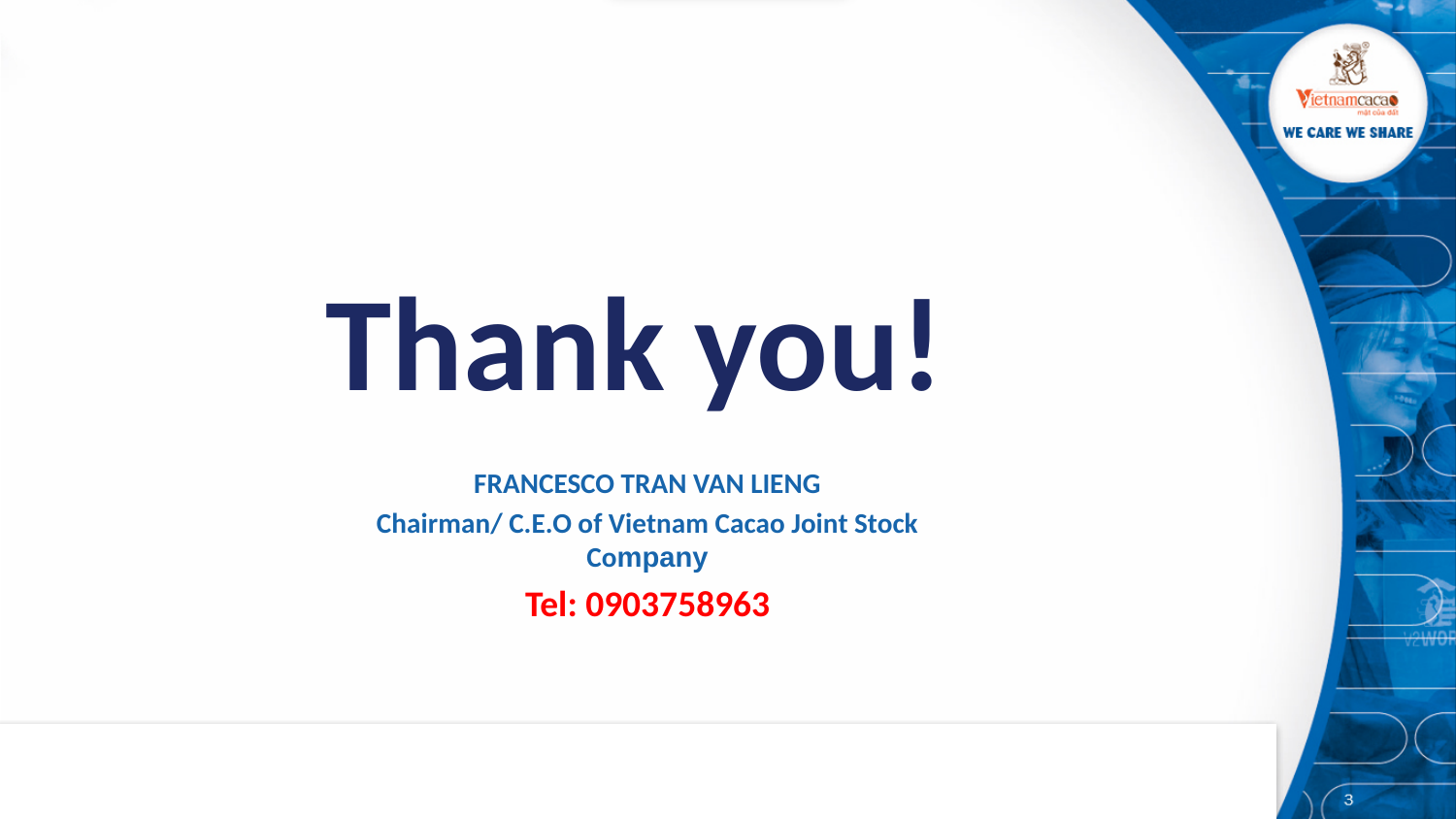

FRANCESCO TRAN VAN LIENG
Chairman/ C.E.O of Vietnam Cacao Joint Stock Company
Tel: 0903758963